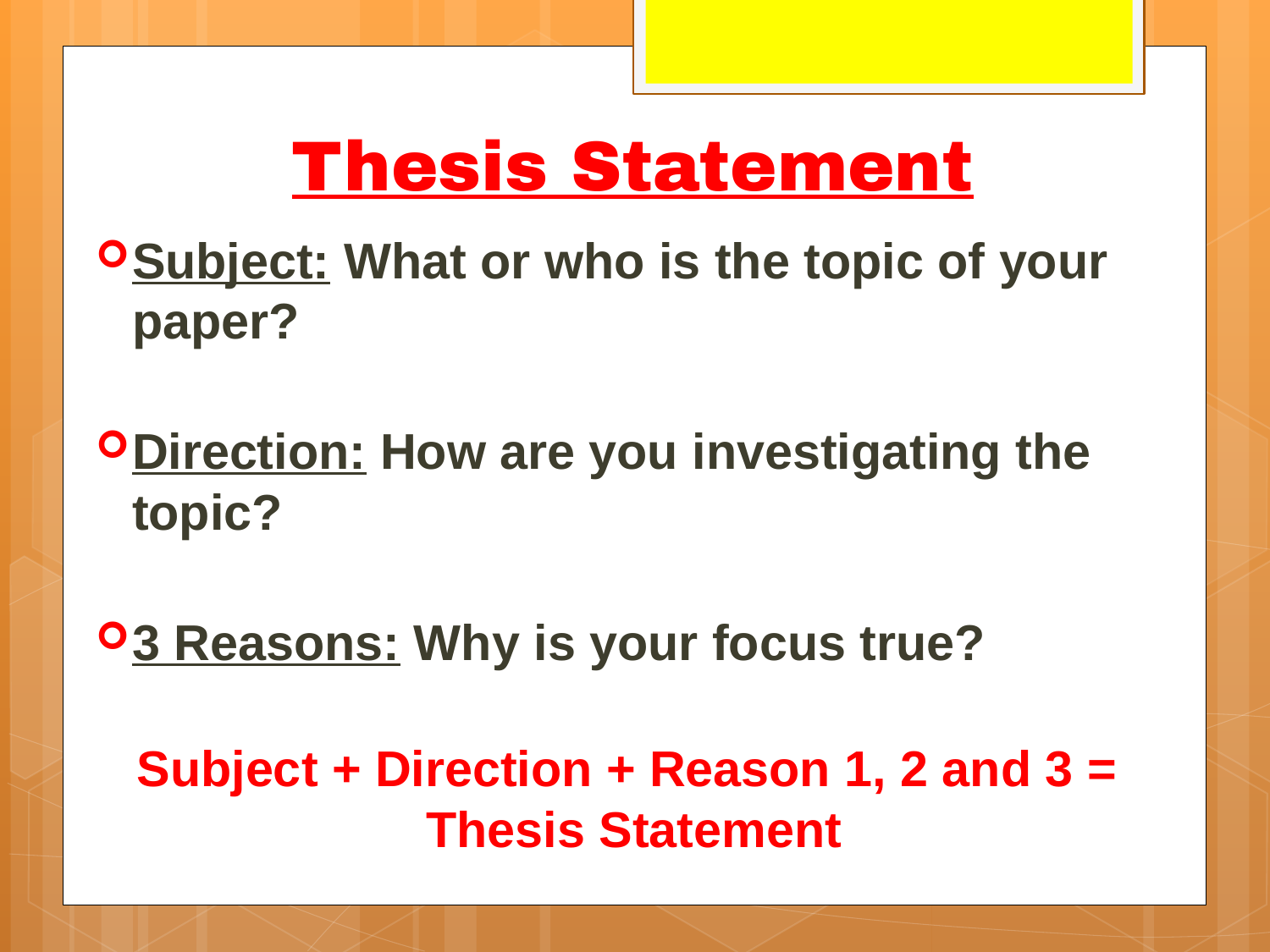

# Thesis Statement
Subject: What or who is the topic of your paper?
Direction: How are you investigating the topic?
3 Reasons: Why is your focus true?

Subject + Direction + Reason 1, 2 and 3 =
Thesis Statement